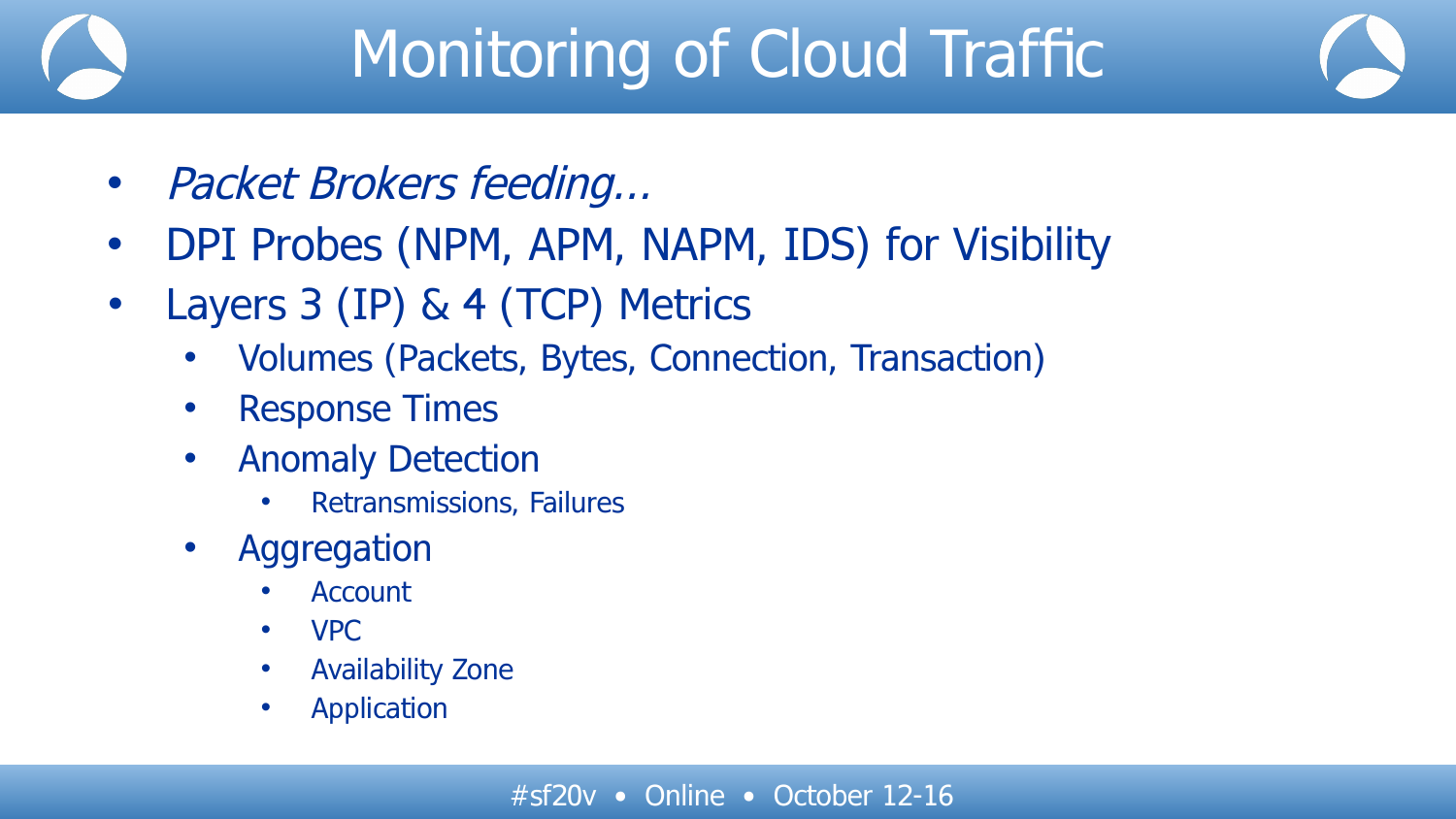

# Monitoring of Cloud Traffic
Packet Brokers feeding...
DPI Probes (NPM, APM, NAPM, IDS) for Visibility
Layers 3 (IP) & 4 (TCP) Metrics
Volumes (Packets, Bytes, Connection, Transaction)
Response Times
Anomaly Detection
Retransmissions, Failures
Aggregation
Account
VPC
Availability Zone
Application